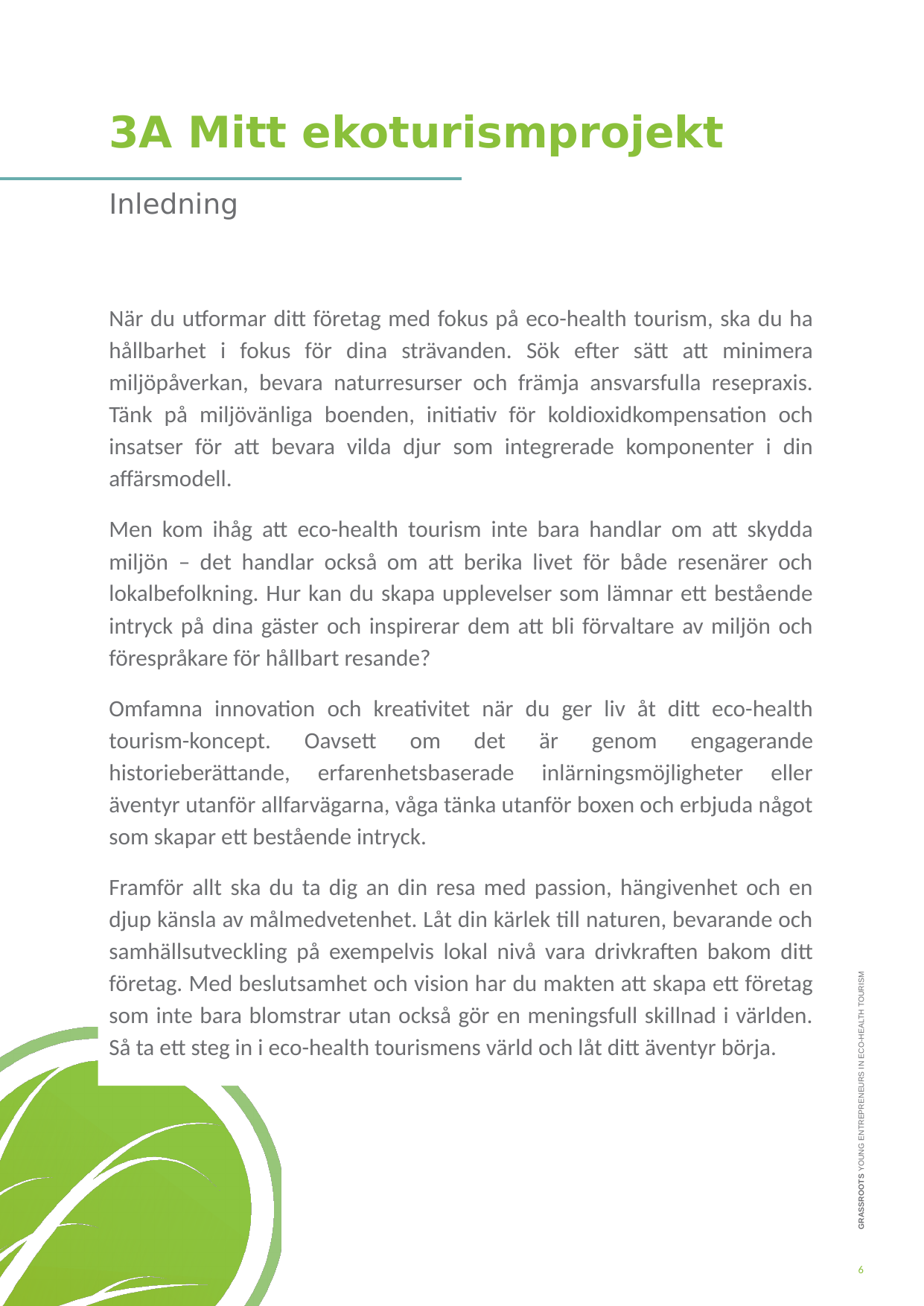

3A Mitt ekoturismprojekt
Inledning
När du utformar ditt företag med fokus på eco-health tourism, ska du ha hållbarhet i fokus för dina strävanden. Sök efter sätt att minimera miljöpåverkan, bevara naturresurser och främja ansvarsfulla resepraxis. Tänk på miljövänliga boenden, initiativ för koldioxidkompensation och insatser för att bevara vilda djur som integrerade komponenter i din affärsmodell.
Men kom ihåg att eco-health tourism inte bara handlar om att skydda miljön – det handlar också om att berika livet för både resenärer och lokalbefolkning. Hur kan du skapa upplevelser som lämnar ett bestående intryck på dina gäster och inspirerar dem att bli förvaltare av miljön och förespråkare för hållbart resande?
Omfamna innovation och kreativitet när du ger liv åt ditt eco-health tourism-koncept. Oavsett om det är genom engagerande historieberättande, erfarenhetsbaserade inlärningsmöjligheter eller äventyr utanför allfarvägarna, våga tänka utanför boxen och erbjuda något som skapar ett bestående intryck.
Framför allt ska du ta dig an din resa med passion, hängivenhet och en djup känsla av målmedvetenhet. Låt din kärlek till naturen, bevarande och samhällsutveckling på exempelvis lokal nivå vara drivkraften bakom ditt företag. Med beslutsamhet och vision har du makten att skapa ett företag som inte bara blomstrar utan också gör en meningsfull skillnad i världen. Så ta ett steg in i eco-health tourismens värld och låt ditt äventyr börja.

6